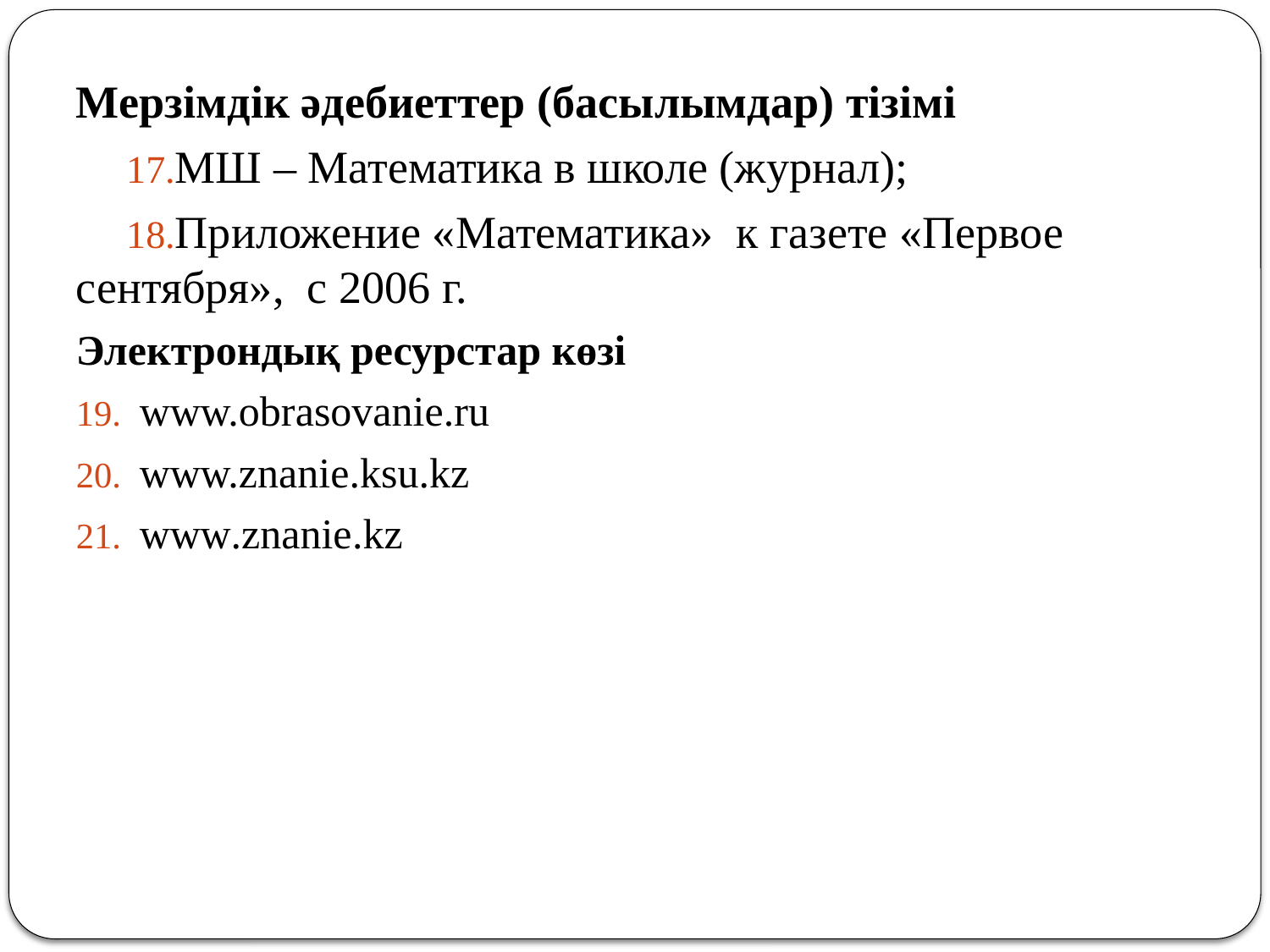

Мерзімдік әдебиеттер (басылымдар) тізімі
МШ – Математика в школе (журнал);
Приложение «Математика»  к газете «Первое сентября»,  с 2006 г.
Электрондық ресурстар көзі
www.obrasovanie.ru
www.znanie.ksu.kz
www.znanie.kz